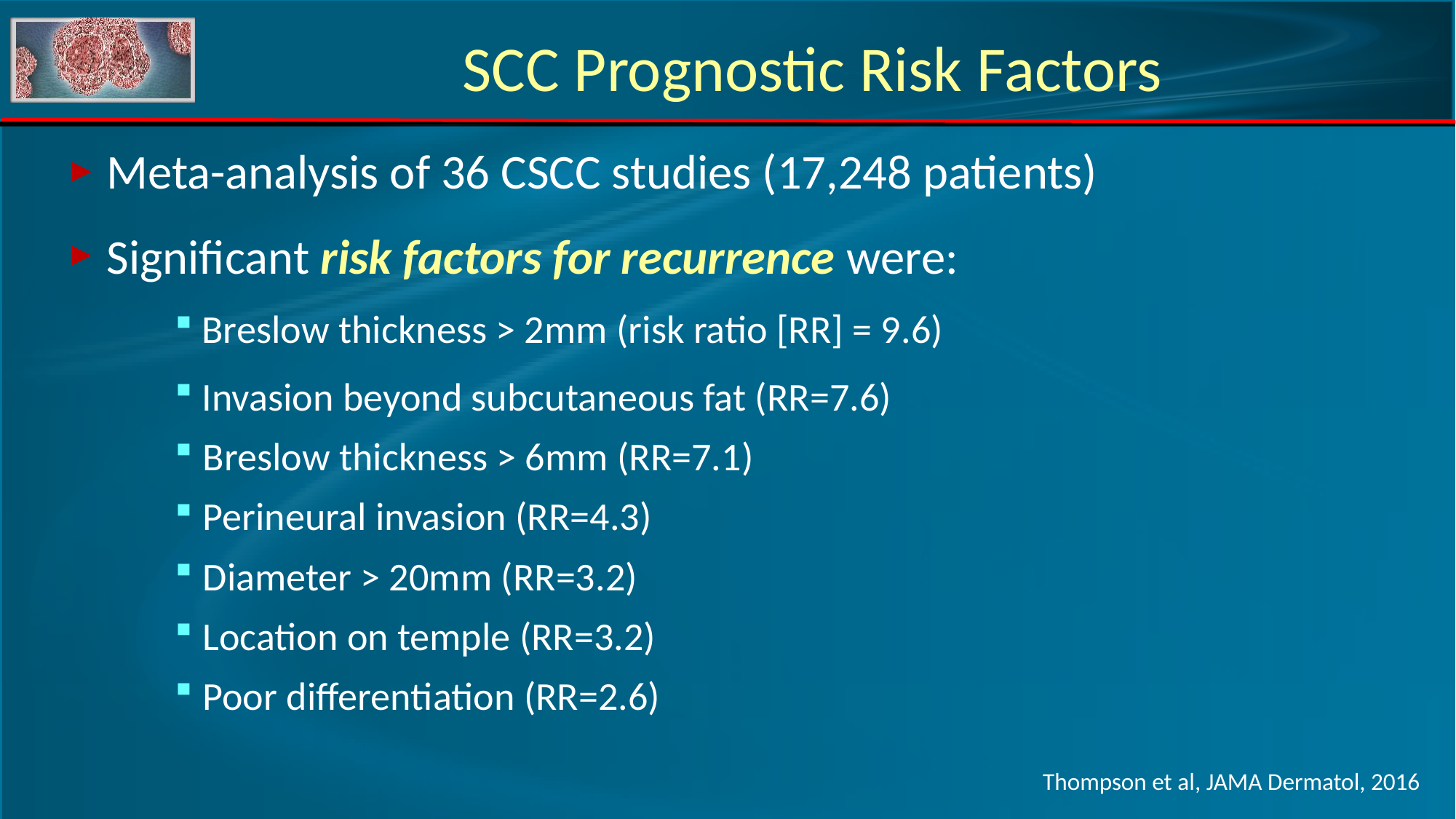

SCC Prognostic Risk Factors
Meta-analysis of 36 CSCC studies (17,248 patients)
Significant risk factors for recurrence were:
Breslow thickness > 2mm (risk ratio [RR] = 9.6)
Invasion beyond subcutaneous fat (RR=7.6)
Breslow thickness > 6mm (RR=7.1)
Perineural invasion (RR=4.3)
Diameter > 20mm (RR=3.2)
Location on temple (RR=3.2)
Poor differentiation (RR=2.6)
Thompson et al, JAMA Dermatol, 2016